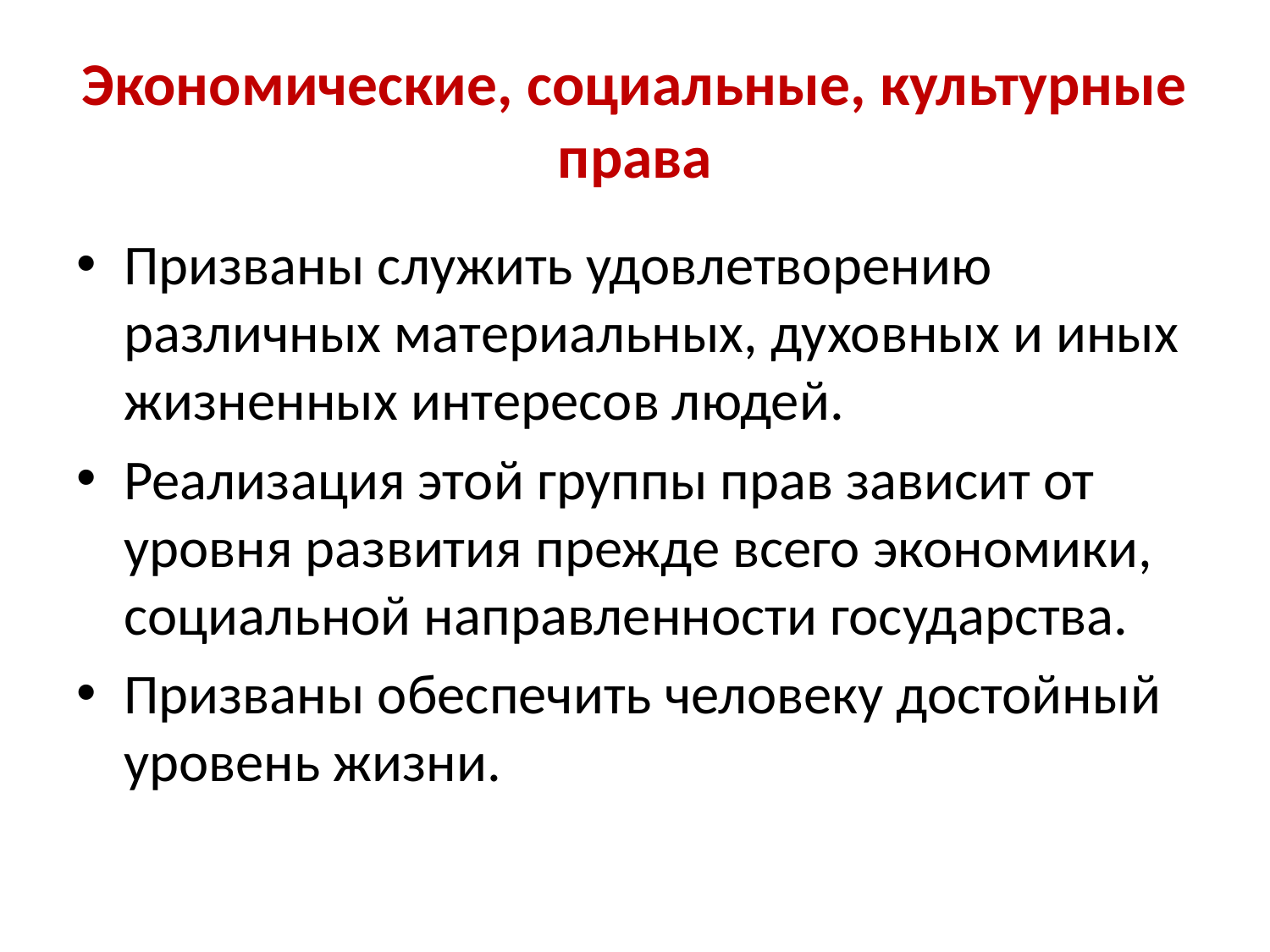

# Экономические, социальные, культурные права
Призваны служить удовлетворению различных материальных, духовных и иных жизненных интересов людей.
Реализация этой группы прав зависит от уровня развития прежде всего экономики, социальной направленности государства.
Призваны обеспечить человеку достойный уровень жизни.